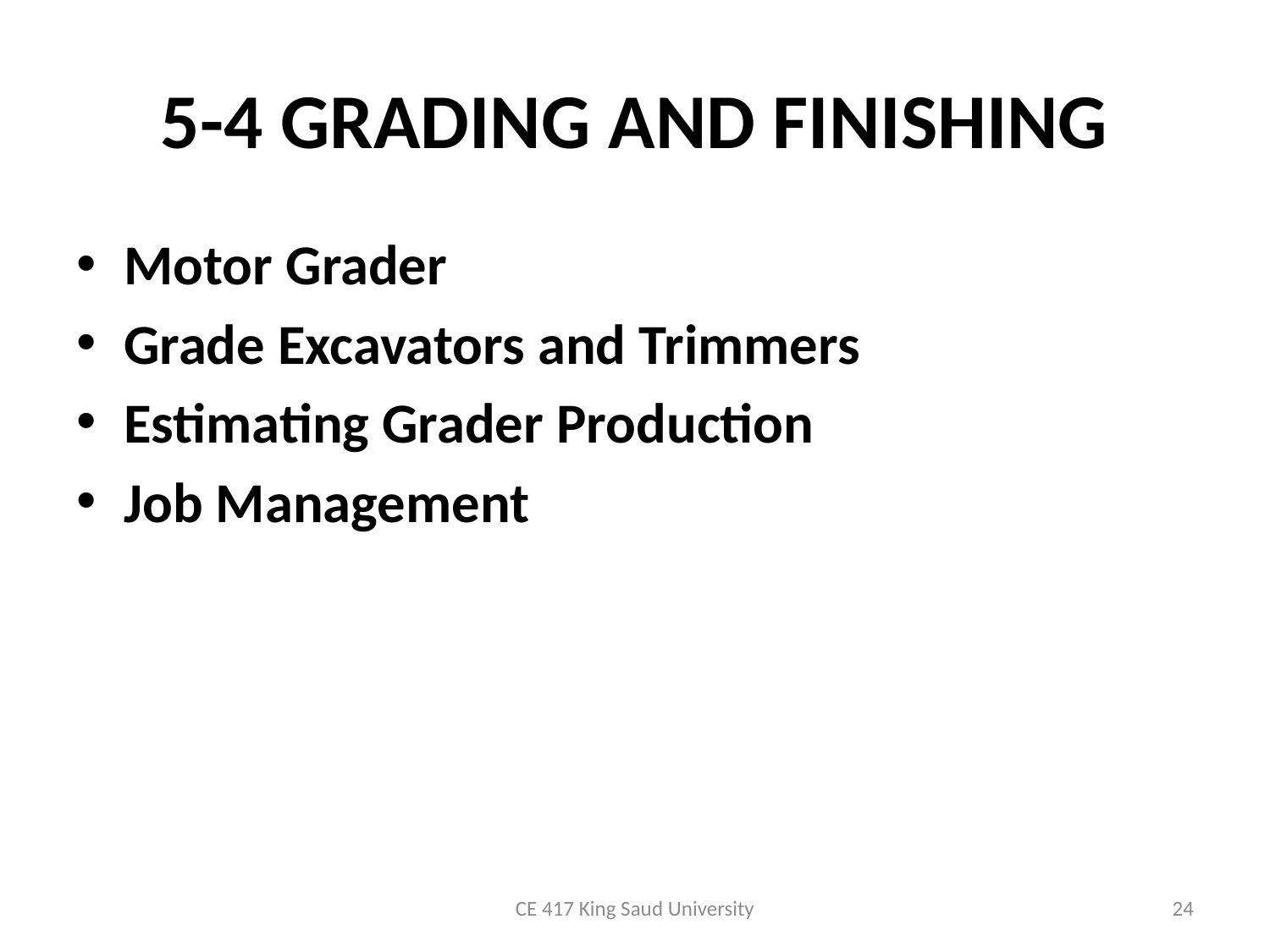

# 5-4 GRADING AND FINISHING
Motor Grader
Grade Excavators and Trimmers
Estimating Grader Production
Job Management
CE 417 King Saud University
24